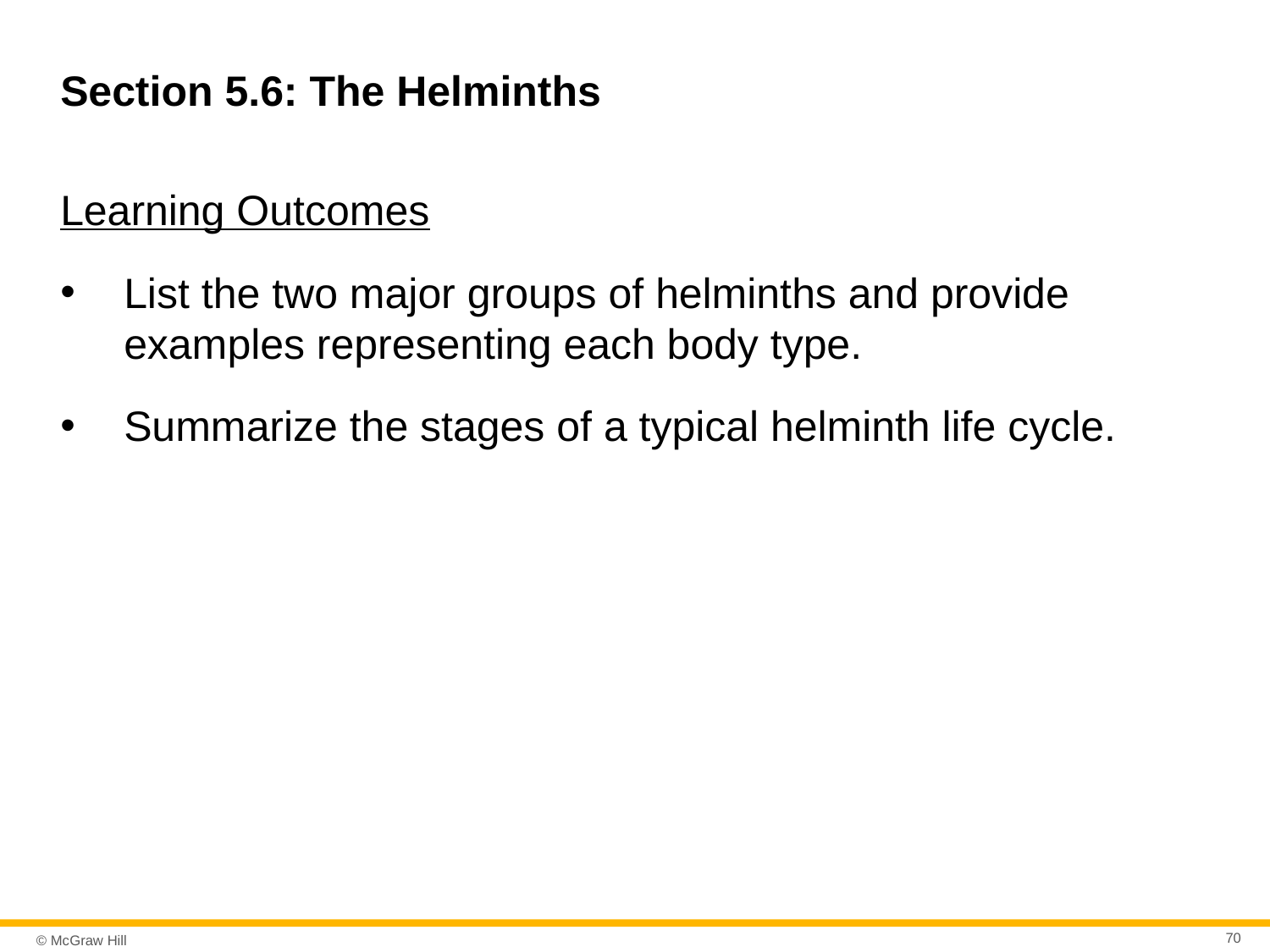

# Section 5.6: The Helminths
Learning Outcomes
List the two major groups of helminths and provide examples representing each body type.
Summarize the stages of a typical helminth life cycle.